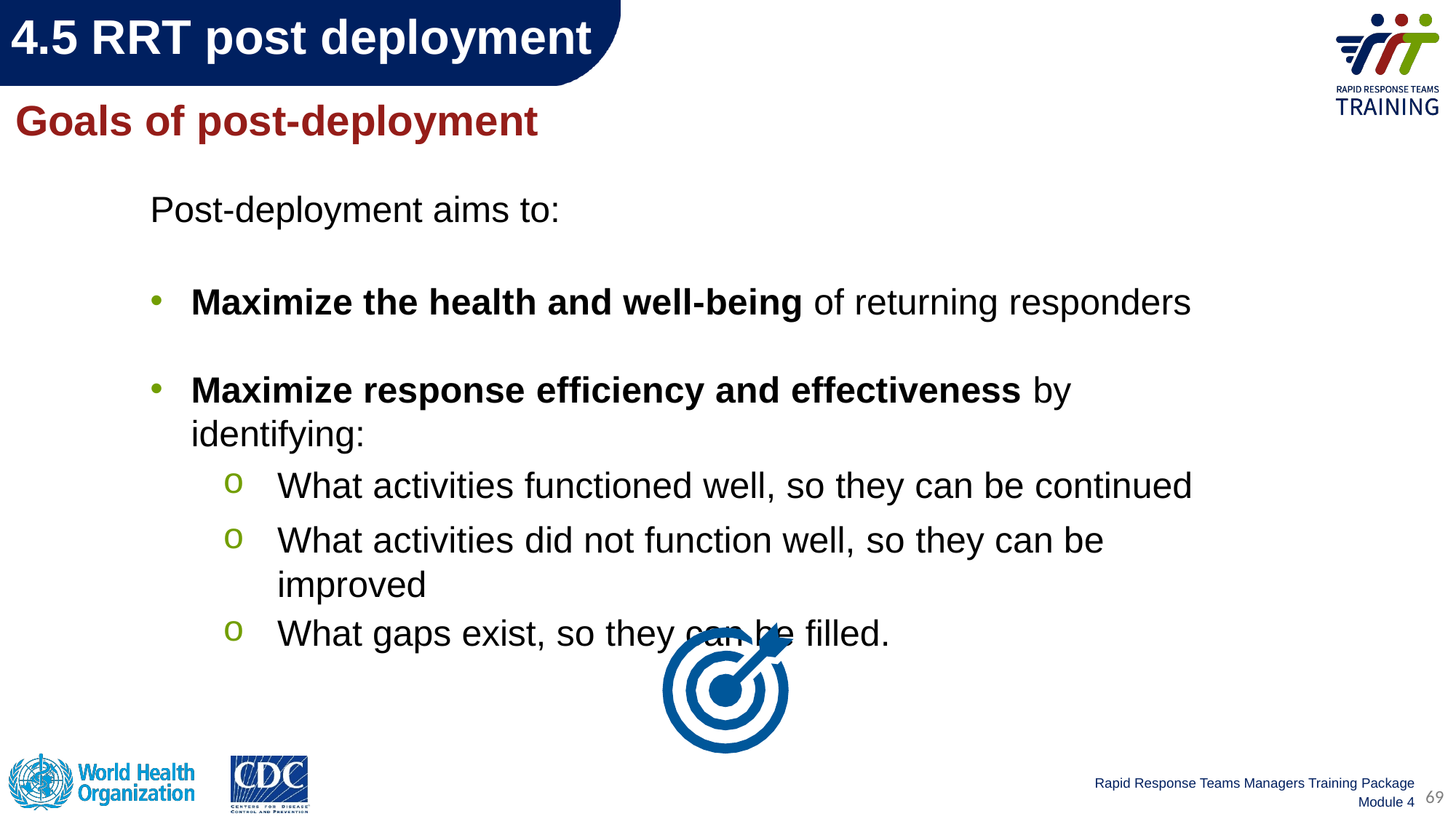

4.5 RRT post deployment
# Goals of post-deployment
Post-deployment aims to:

Maximize the health and well-being of returning responders

Maximize response efficiency and effectiveness by  identifying:
What activities functioned well, so they can be continued
What activities did not function well, so they can be  improved
What gaps exist, so they can be filled.

69